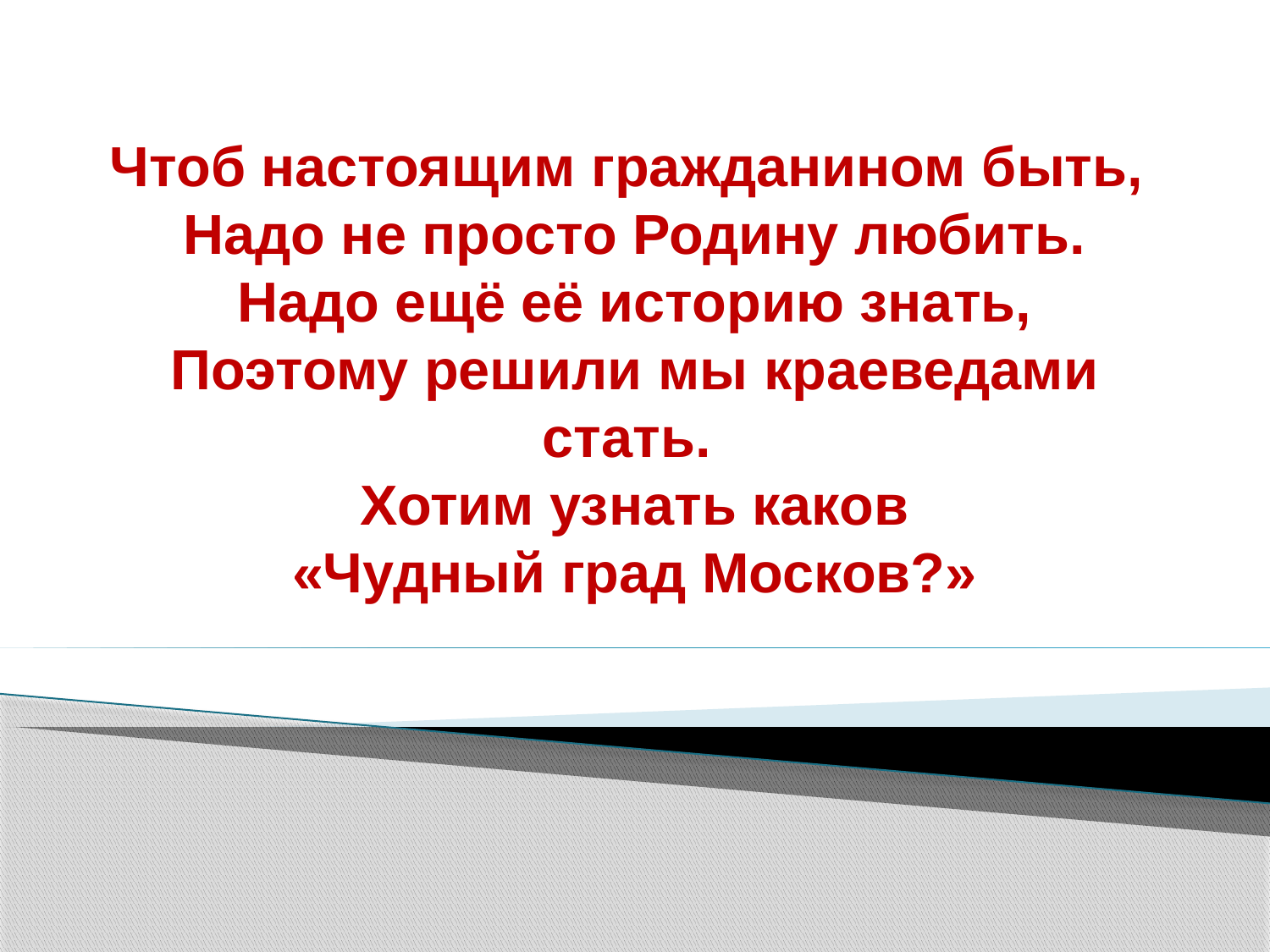

# Чтоб настоящим гражданином быть, Надо не просто Родину любить. Надо ещё её историю знать, Поэтому решили мы краеведами стать. Хотим узнать каков «Чудный град Москов?»